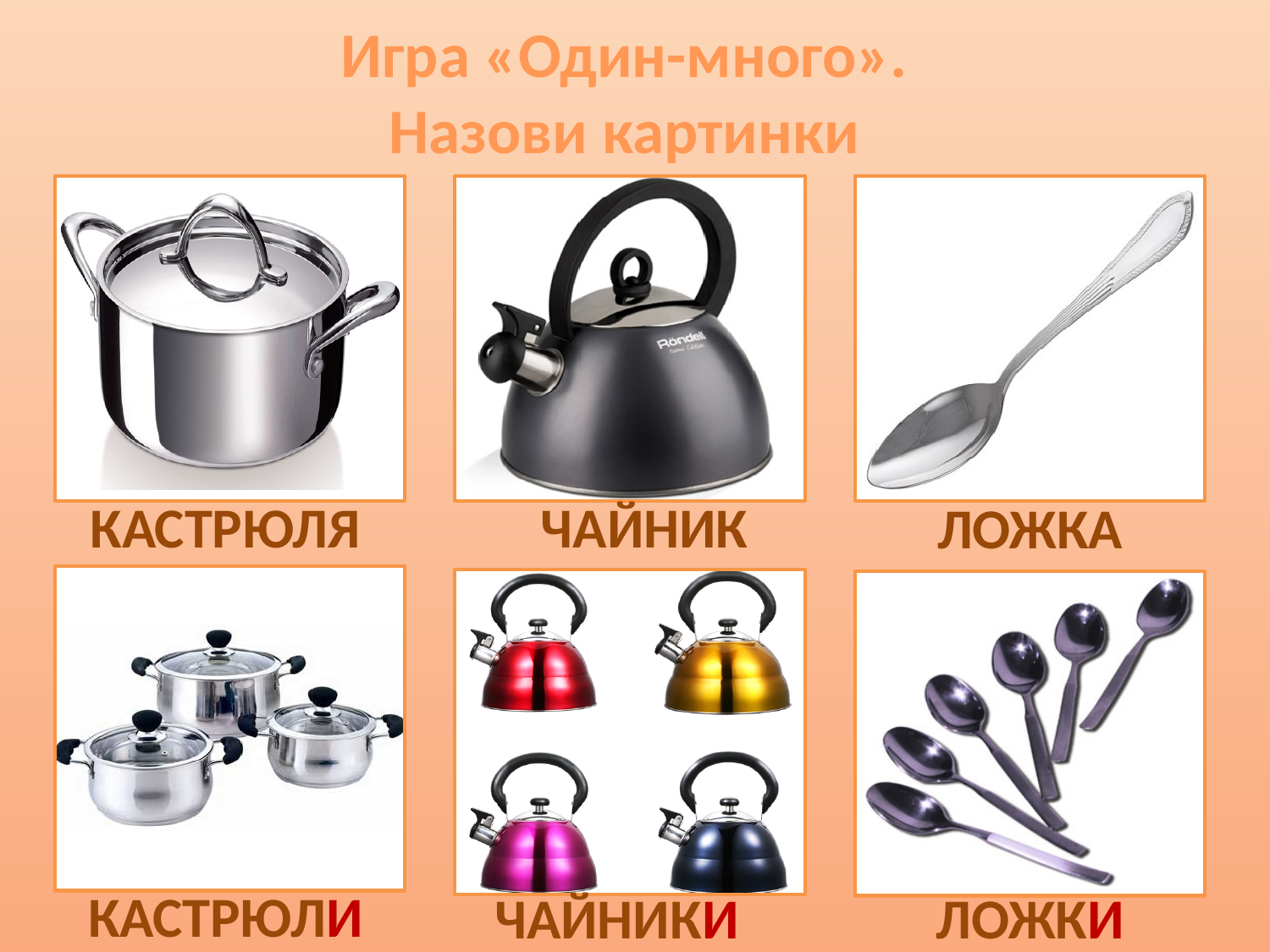

Игра «Один-много».
Назови картинки

КАСТРЮЛЯ
ЧАЙНИК
ЛОЖКА

КАСТРЮЛИ
ЧАЙНИКИ
ЛОЖКИ